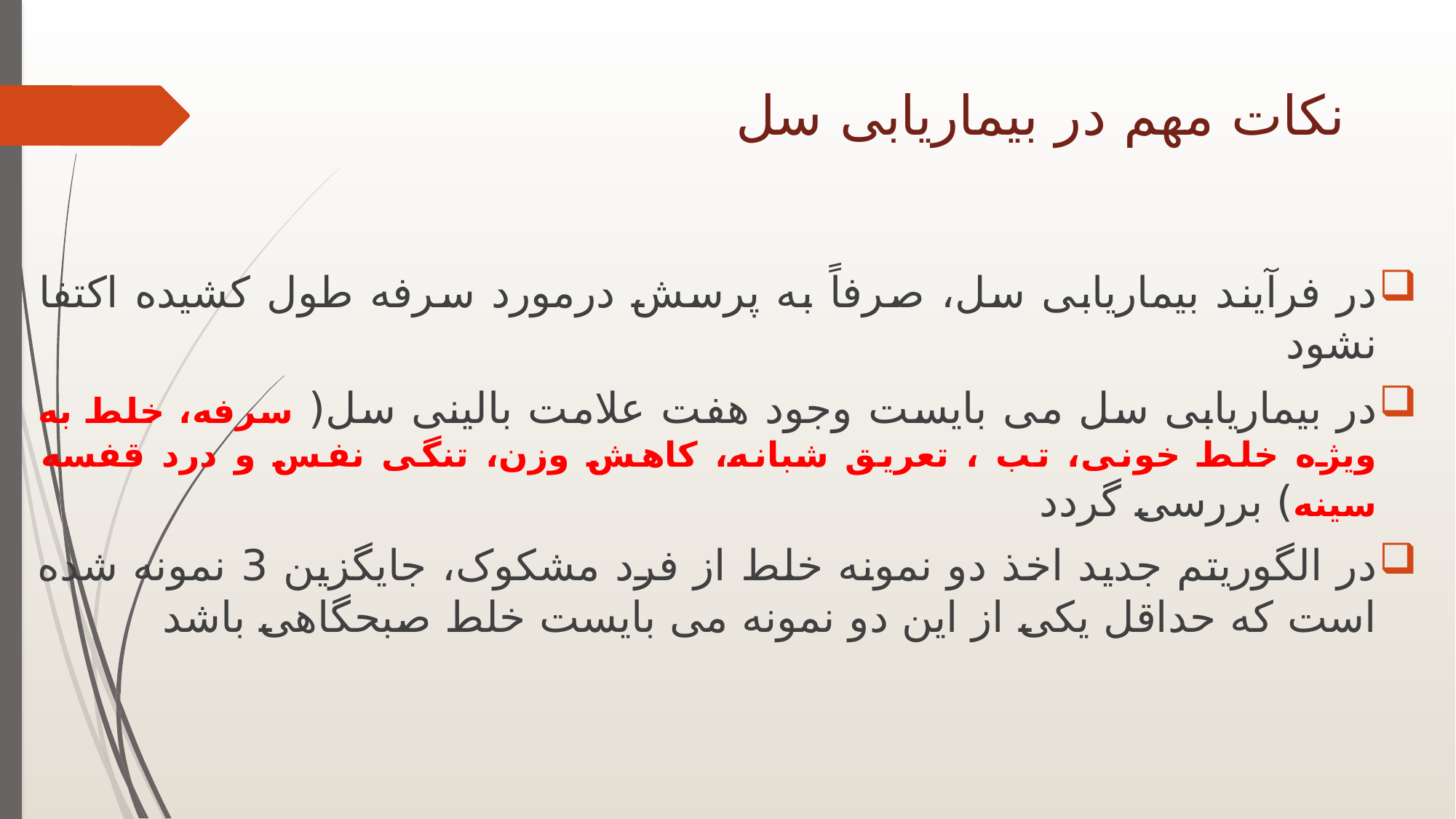

# نکات مهم در بیماریابی سل
در فرآیند بیماریابی سل، صرفاً به پرسش درمورد سرفه طول کشیده اکتفا نشود
در بیماریابی سل می بایست وجود هفت علامت بالینی سل( سرفه، خلط به ویژه خلط خونی، تب ، تعریق شبانه، کاهش وزن، تنگی نفس و درد قفسه سینه) بررسی گردد
در الگوریتم جدید اخذ دو نمونه خلط از فرد مشکوک، جایگزین 3 نمونه شده است که حداقل یکی از این دو نمونه می بایست خلط صبحگاهی باشد